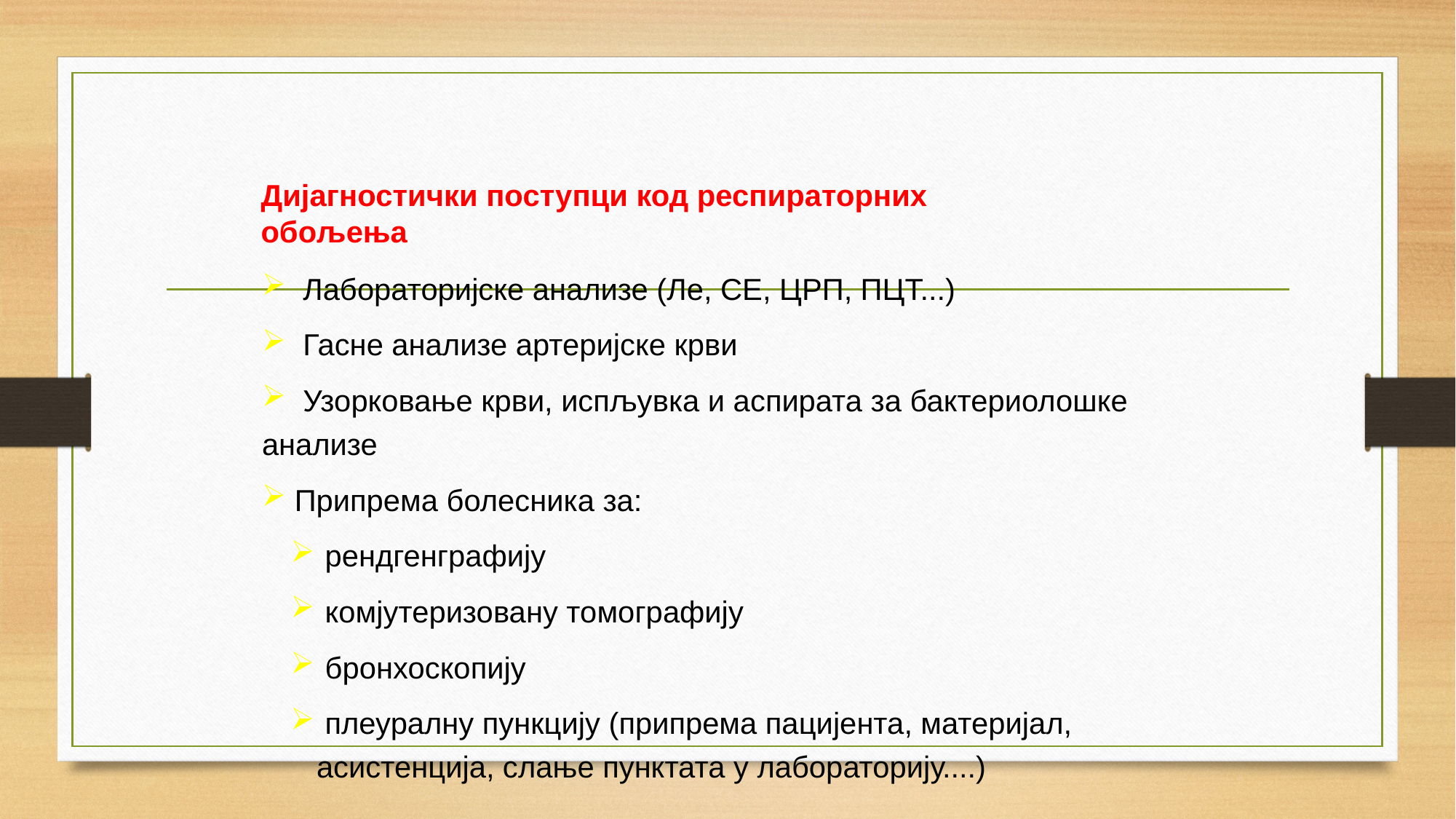

Дијагностички поступци код респираторних обољења
  Лабораторијске анализе (Ле, СЕ, ЦРП, ПЦТ...)
  Гасне анализе артеријске крви
  Узорковање крви, испљувка и аспирата за бактериолошке анализе
 Припрема болесника за:
 рендгенграфију
 комјутеризовану томографију
 бронхоскопију
 плеуралну пункцију (припрема пацијента, материјал, асистенција, слање пунктата у лабораторију....)